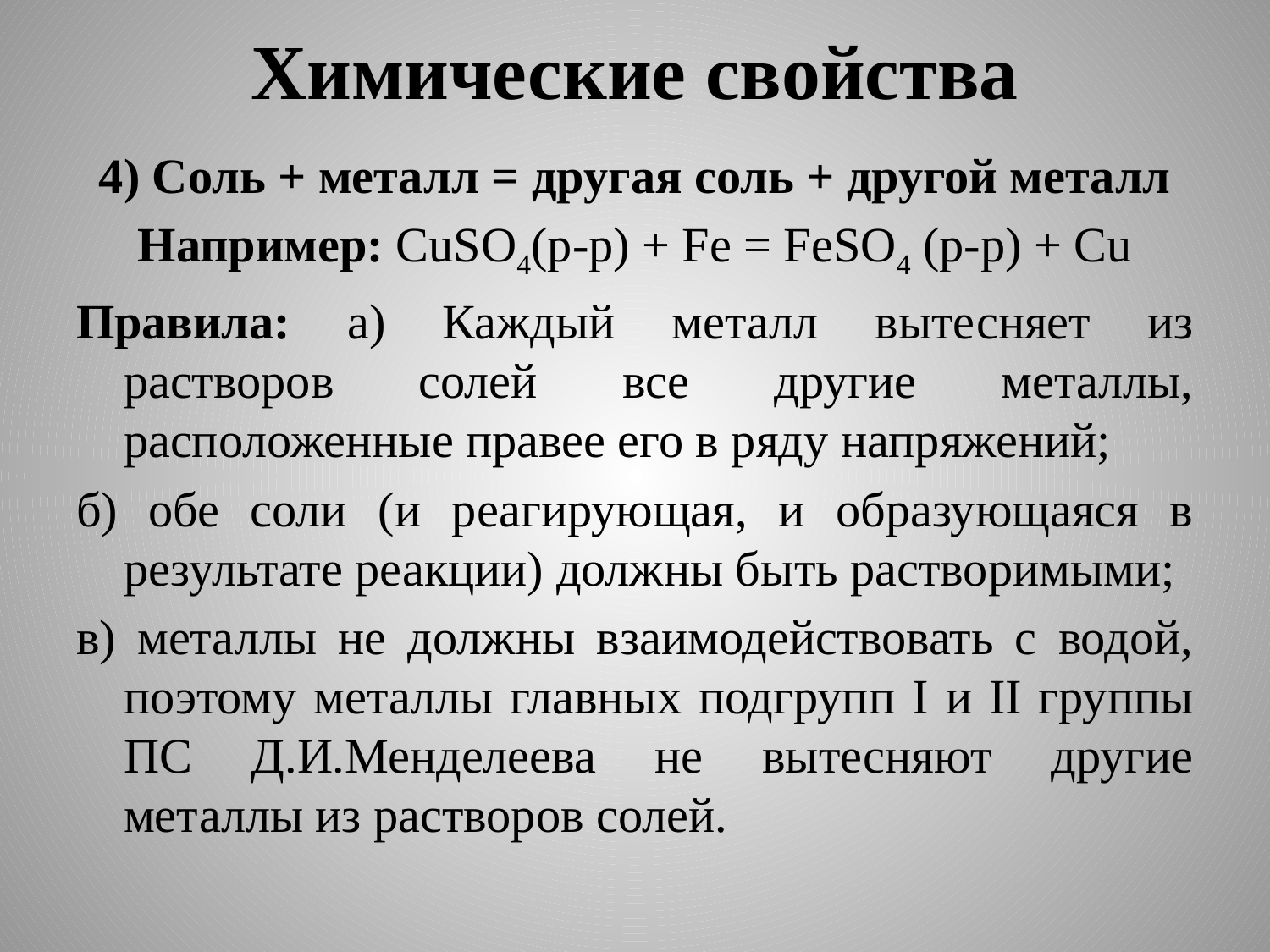

# Химические свойства
4) Соль + металл = другая соль + другой металл
Например: CuSO4(p-p) + Fe = FeSO4 (p-p) + Cu
Правила: а) Каждый металл вытесняет из растворов солей все другие металлы, расположенные правее его в ряду напряжений;
б) обе соли (и реагирующая, и образующаяся в результате реакции) должны быть растворимыми;
в) металлы не должны взаимодействовать с водой, поэтому металлы главных подгрупп I и II группы ПС Д.И.Менделеева не вытесняют другие металлы из растворов солей.